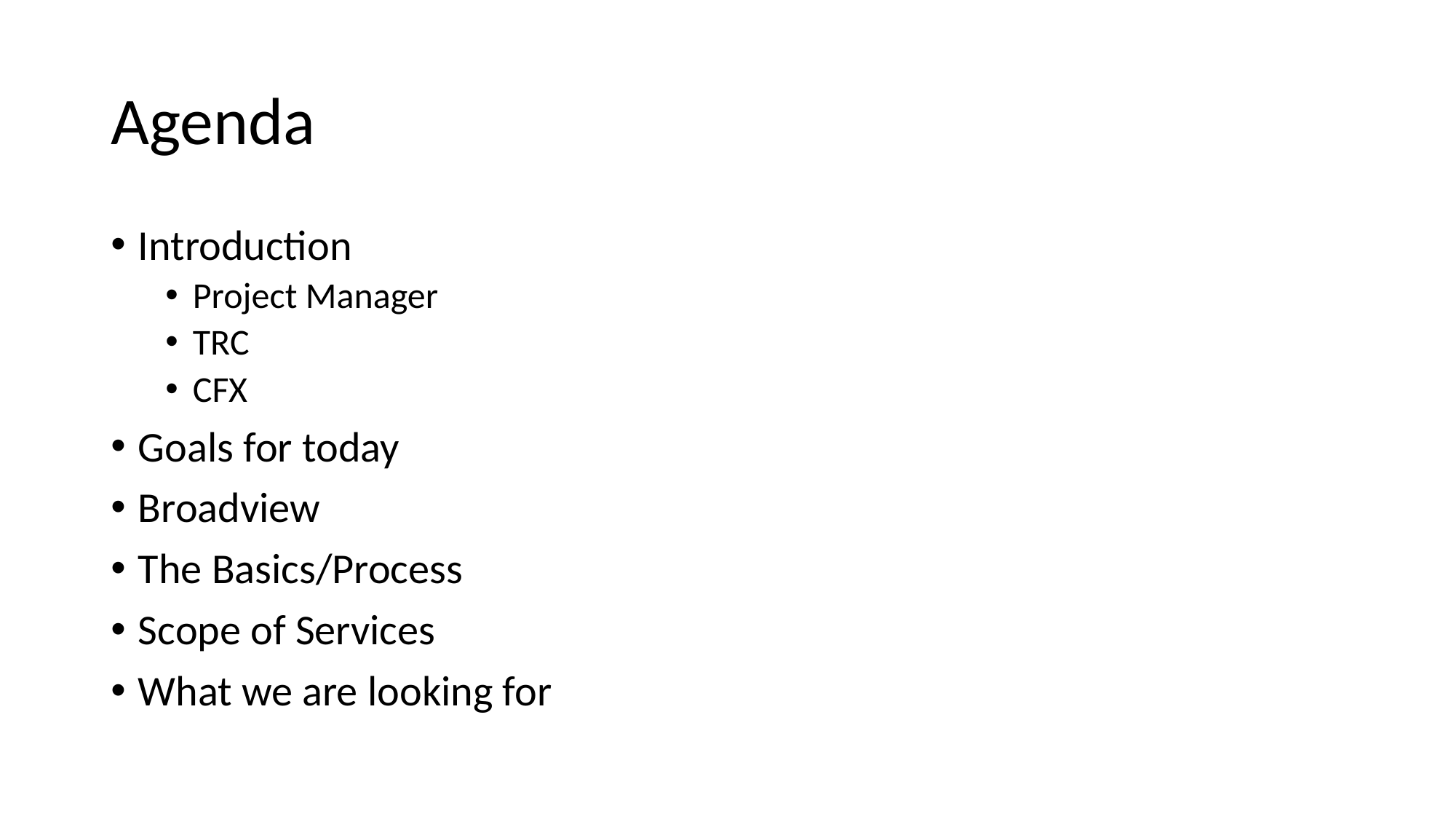

# Agenda
Introduction
Project Manager
TRC
CFX
Goals for today
Broadview
The Basics/Process
Scope of Services
What we are looking for